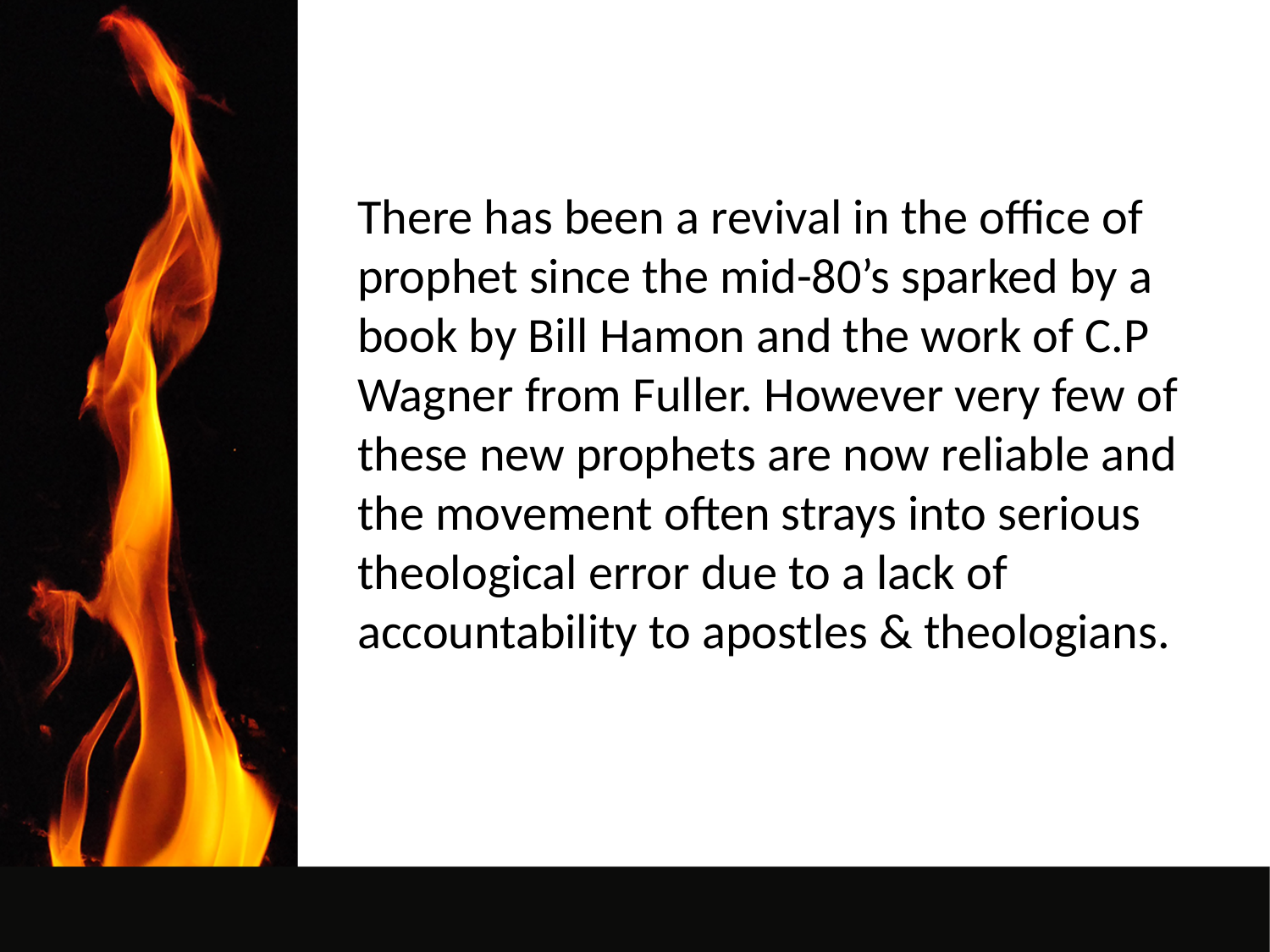

There has been a revival in the office of prophet since the mid-80’s sparked by a book by Bill Hamon and the work of C.P Wagner from Fuller. However very few of these new prophets are now reliable and the movement often strays into serious theological error due to a lack of accountability to apostles & theologians.